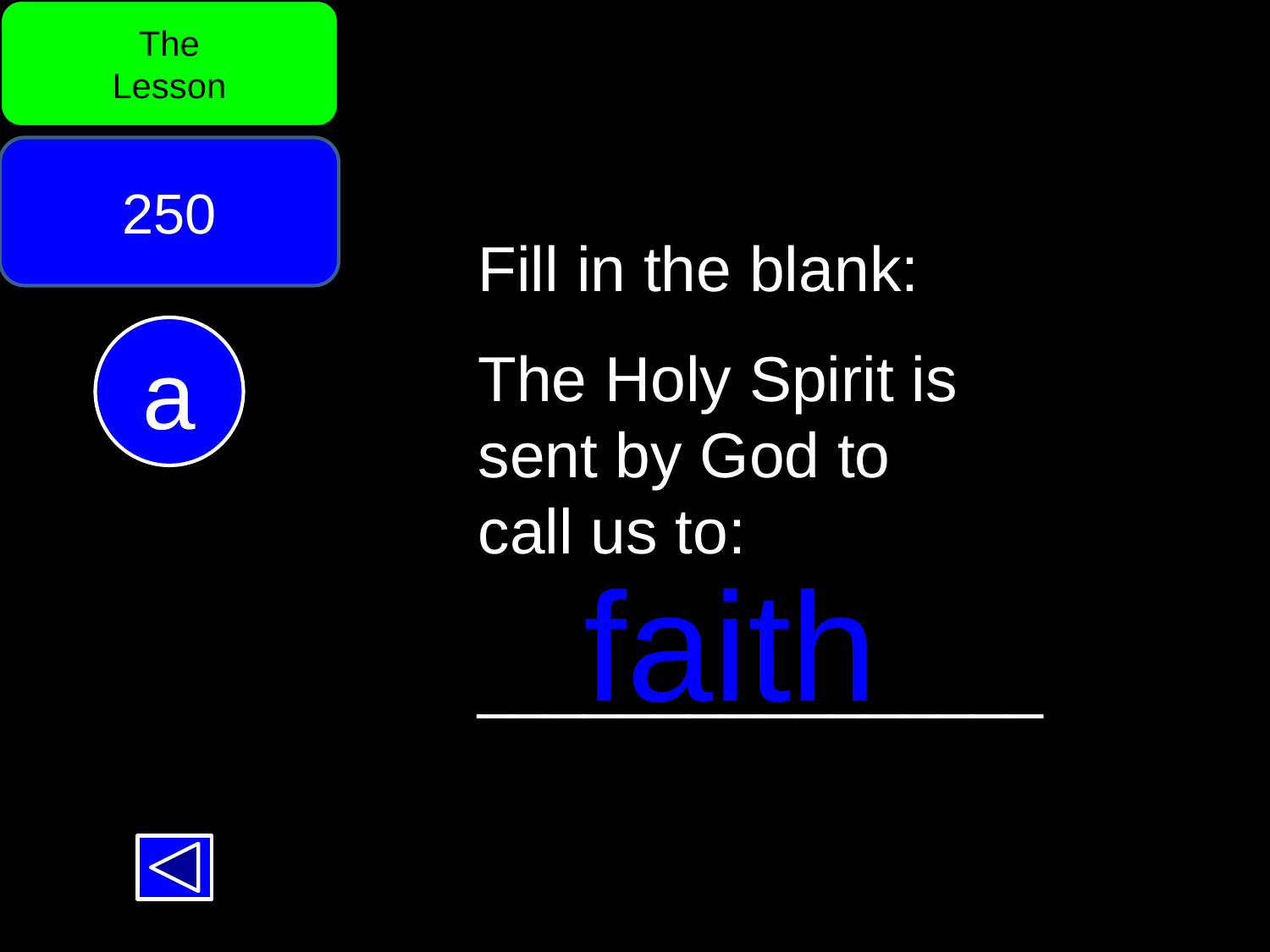

The
Lesson
250
Fill in the blank:

The Holy Spirit is
sent by God to
call us to:

________________
a
faith